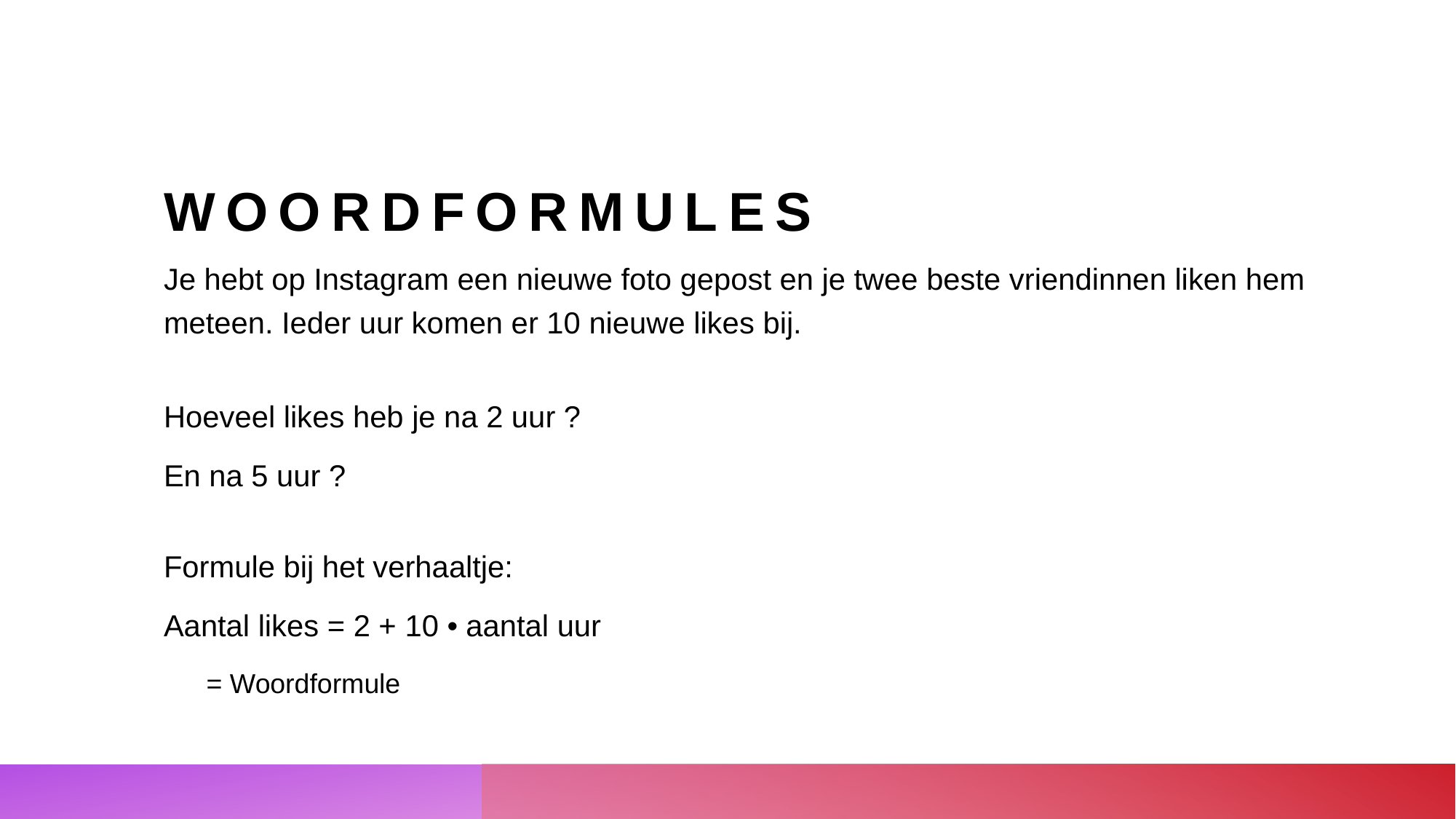

# Woordformules
Je hebt op Instagram een nieuwe foto gepost en je twee beste vriendinnen liken hem meteen. Ieder uur komen er 10 nieuwe likes bij.

Hoeveel likes heb je na 2 uur ?
En na 5 uur ?

Formule bij het verhaaltje:
Aantal likes = 2 + 10 • aantal uur

= Woordformule